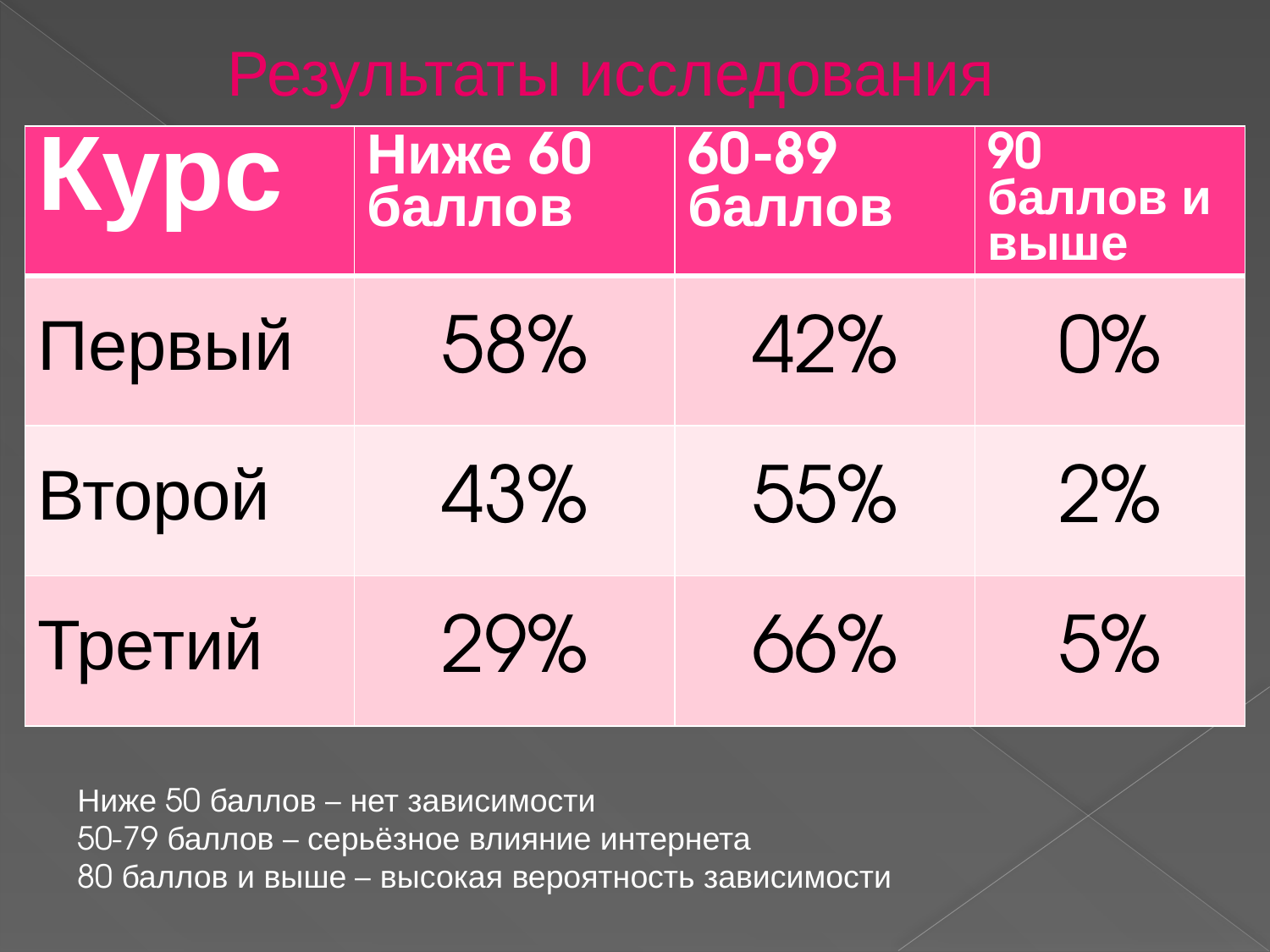

Результаты исследования
| Курс | Ниже 60 баллов | 60-89 баллов | 90 баллов и выше |
| --- | --- | --- | --- |
| Первый | 58% | 42% | 0% |
| Второй | 43% | 55% | 2% |
| Третий | 29% | 66% | 5% |
Ниже 50 баллов – нет зависимости
50-79 баллов – серьёзное влияние интернета
80 баллов и выше – высокая вероятность зависимости